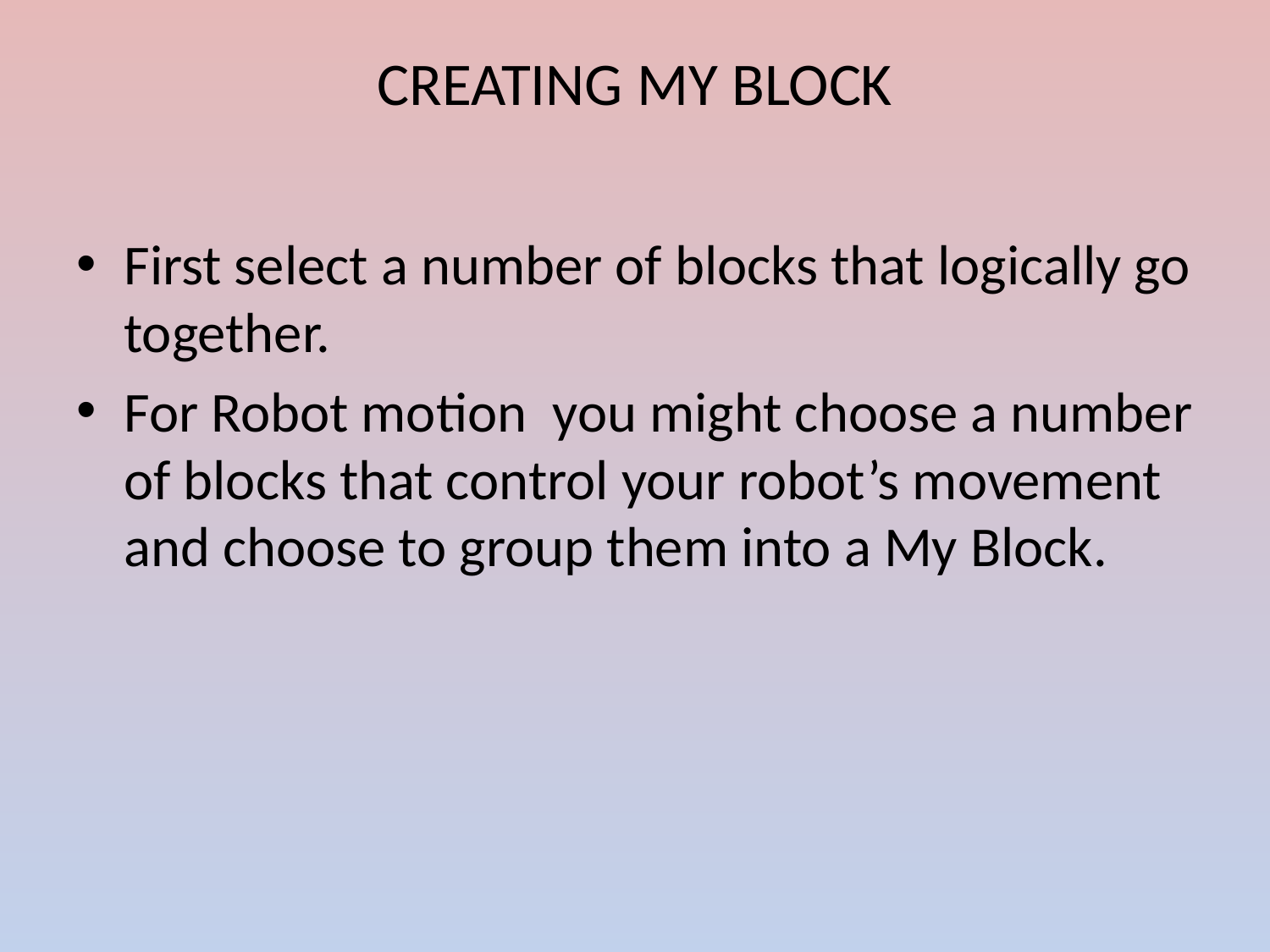

# CREATING MY BLOCK
First select a number of blocks that logically go together.
For Robot motion  you might choose a number of blocks that control your robot’s movement and choose to group them into a My Block.